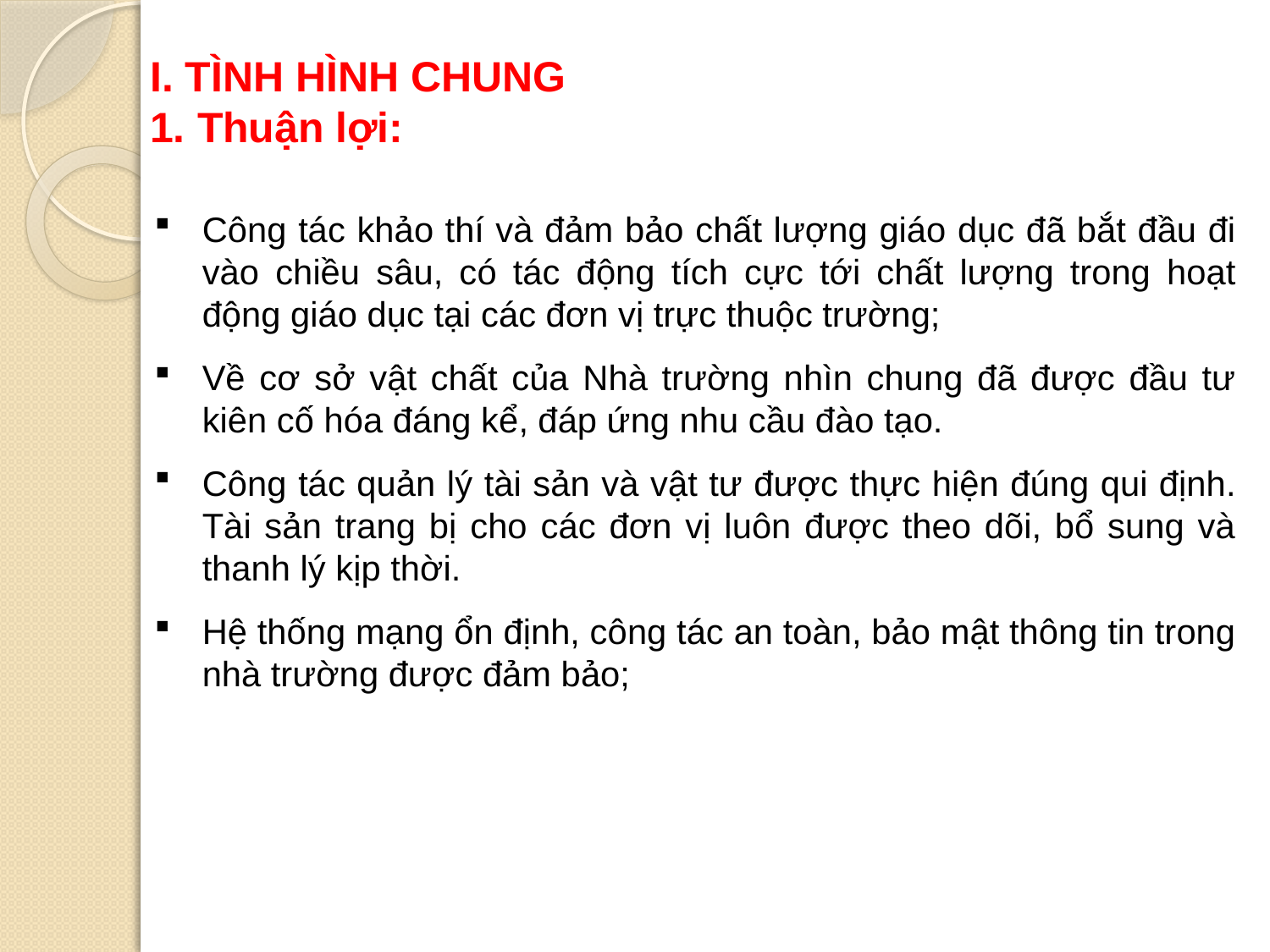

I. TÌNH HÌNH CHUNG
1. Thuận lợi:
Công tác khảo thí và đảm bảo chất lượng giáo dục đã bắt đầu đi vào chiều sâu, có tác động tích cực tới chất lượng trong hoạt động giáo dục tại các đơn vị trực thuộc trường;
Về cơ sở vật chất của Nhà trường nhìn chung đã được đầu tư kiên cố hóa đáng kể, đáp ứng nhu cầu đào tạo.
Công tác quản lý tài sản và vật tư được thực hiện đúng qui định. Tài sản trang bị cho các đơn vị luôn được theo dõi, bổ sung và thanh lý kịp thời.
Hệ thống mạng ổn định, công tác an toàn, bảo mật thông tin trong nhà trường được đảm bảo;